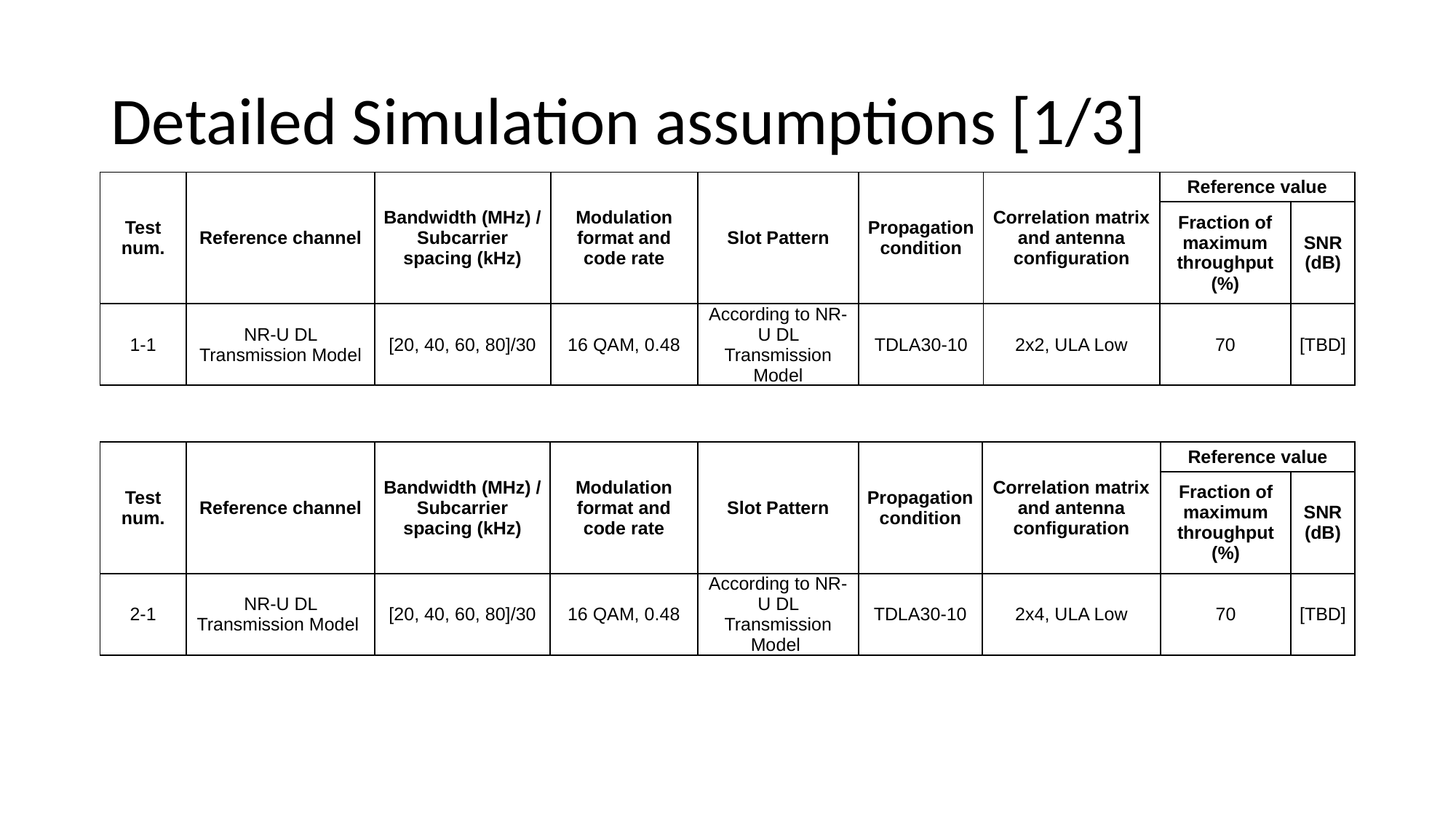

# Detailed Simulation assumptions [1/3]
| Test num. | Reference channel | Bandwidth (MHz) / Subcarrier spacing (kHz) | Modulation format and code rate | Slot Pattern | Propagation condition | Correlation matrix and antenna configuration | Reference value |  |
| --- | --- | --- | --- | --- | --- | --- | --- | --- |
|  |  |  |  |  |  |  | Fraction of maximum throughput (%) | SNR (dB) |
| 1-1 | NR-U DL Transmission Model | [20, 40, 60, 80]/30 | 16 QAM, 0.48 | According to NR-U DL Transmission Model | TDLA30-10 | 2x2, ULA Low | 70 | [TBD] |
| Test num. | Reference channel | Bandwidth (MHz) / Subcarrier spacing (kHz) | Modulation format and code rate | Slot Pattern | Propagation condition | Correlation matrix and antenna configuration | Reference value |  |
| --- | --- | --- | --- | --- | --- | --- | --- | --- |
|  |  |  |  |  |  |  | Fraction of maximum throughput (%) | SNR (dB) |
| 2-1 | NR-U DL Transmission Model | [20, 40, 60, 80]/30 | 16 QAM, 0.48 | According to NR-U DL Transmission Model | TDLA30-10 | 2x4, ULA Low | 70 | [TBD] |